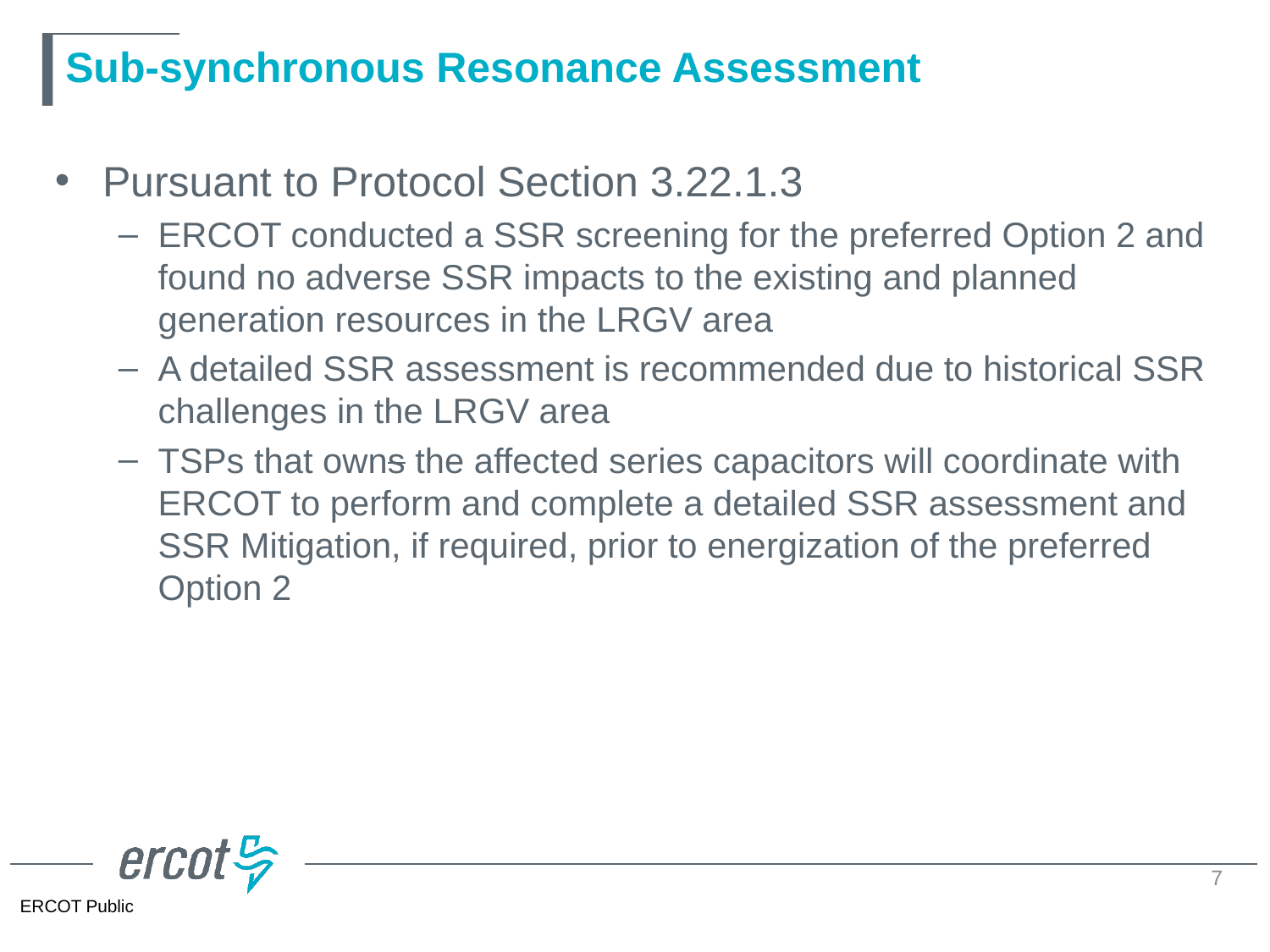

# Sub-synchronous Resonance Assessment
Pursuant to Protocol Section 3.22.1.3
ERCOT conducted a SSR screening for the preferred Option 2 and found no adverse SSR impacts to the existing and planned generation resources in the LRGV area
A detailed SSR assessment is recommended due to historical SSR challenges in the LRGV area
TSPs that owns the affected series capacitors will coordinate with ERCOT to perform and complete a detailed SSR assessment and SSR Mitigation, if required, prior to energization of the preferred Option 2

7